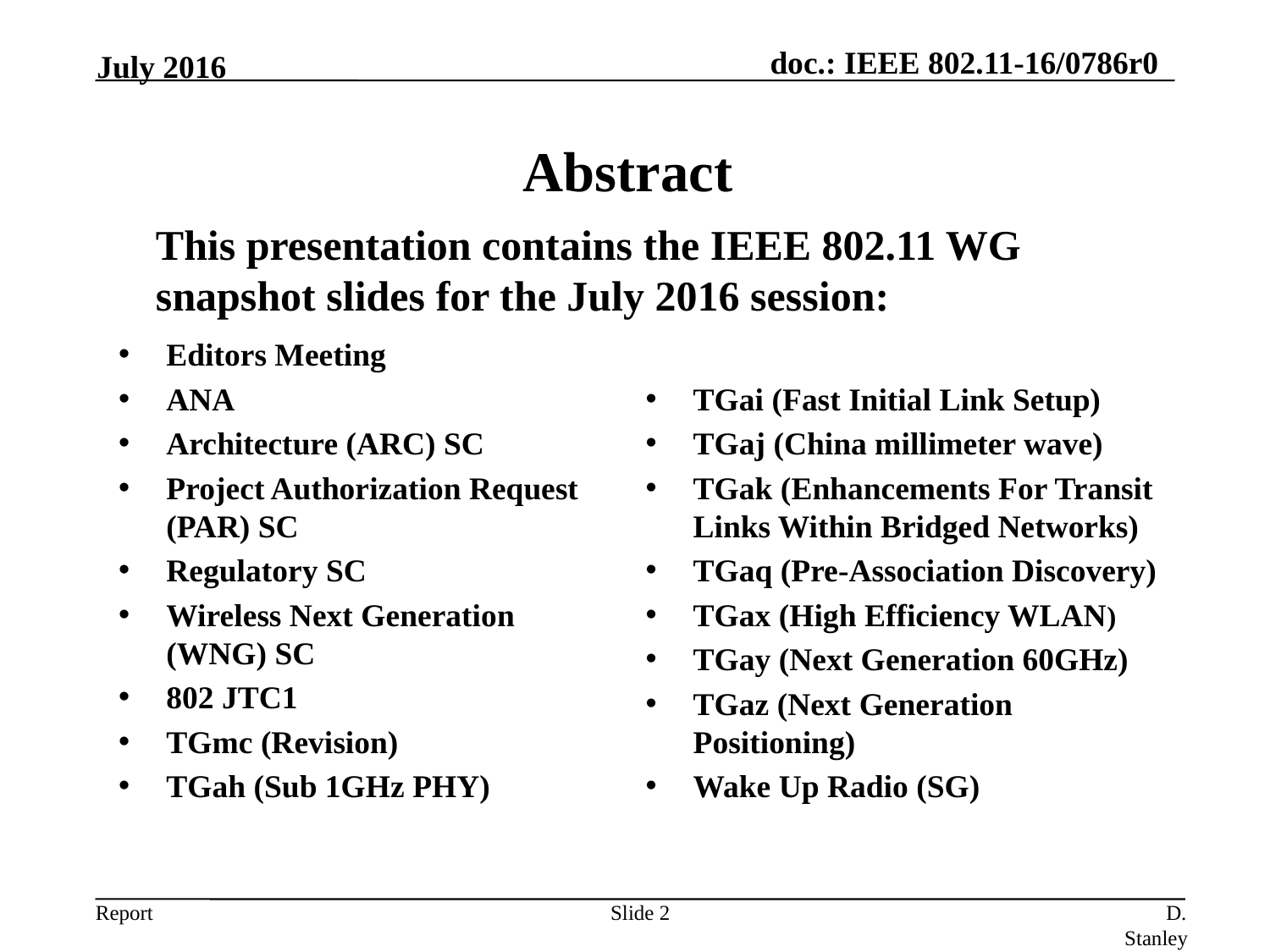

July 2016
# Abstract
	This presentation contains the IEEE 802.11 WG snapshot slides for the July 2016 session:

Editors Meeting
ANA
Architecture (ARC) SC
Project Authorization Request (PAR) SC
Regulatory SC
Wireless Next Generation
(WNG) SC
802 JTC1
TGmc (Revision)
TGah (Sub 1GHz PHY)

TGai (Fast Initial Link Setup)
TGaj (China millimeter wave)
TGak (Enhancements For Transit Links Within Bridged Networks)
TGaq (Pre-Association Discovery)
TGax (High Efficiency WLAN)
TGay (Next Generation 60GHz)
TGaz (Next Generation Positioning)
Wake Up Radio (SG)

Slide 2
D. Stanley, HP Enterprise